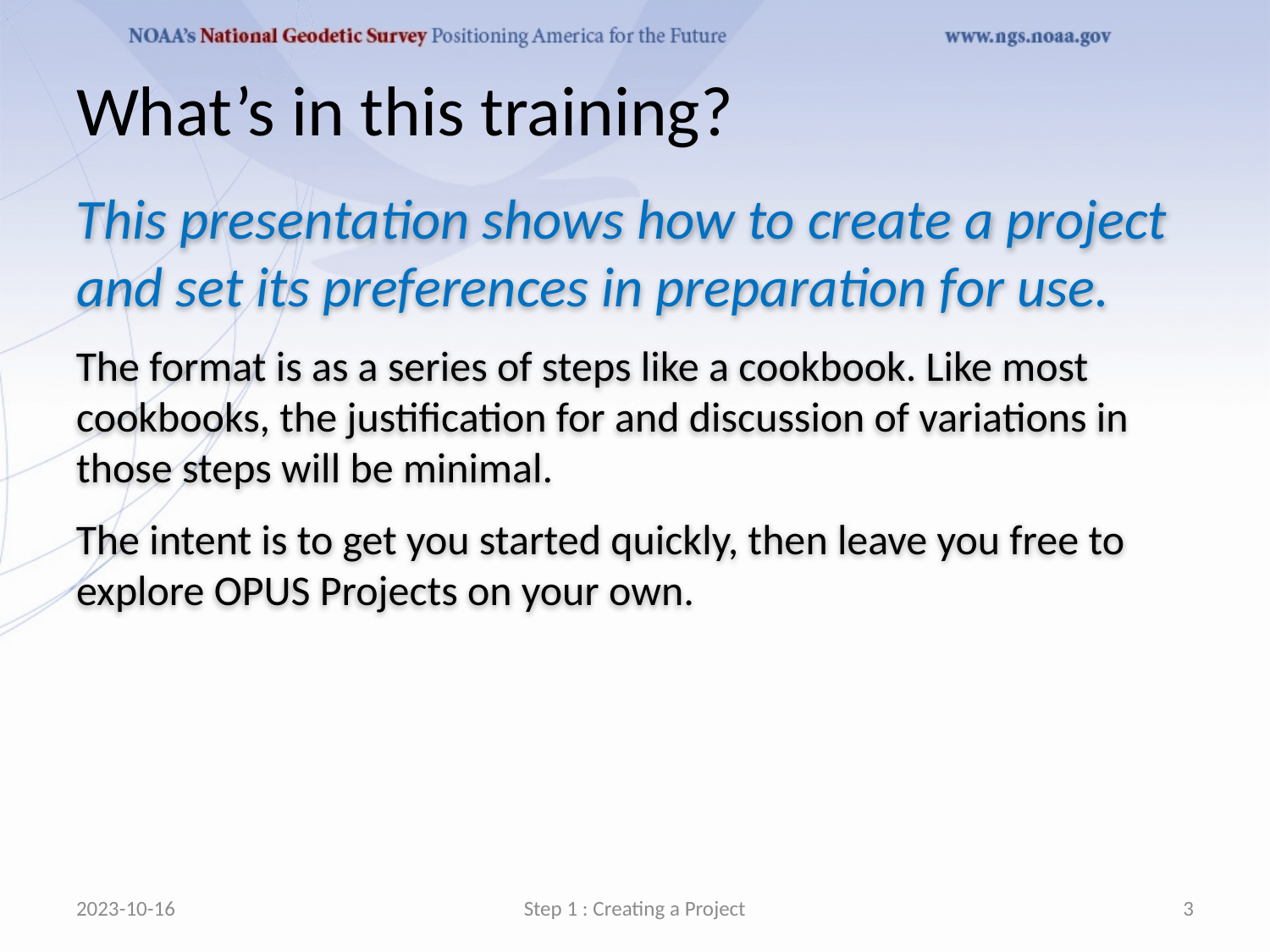

# What’s in this training?
This presentation shows how to create a project and set its preferences in preparation for use.
The format is as a series of steps like a cookbook. Like most cookbooks, the justification for and discussion of variations in those steps will be minimal.
The intent is to get you started quickly, then leave you free to explore OPUS Projects on your own.
2023-10-16
Step 1 : Creating a Project
3